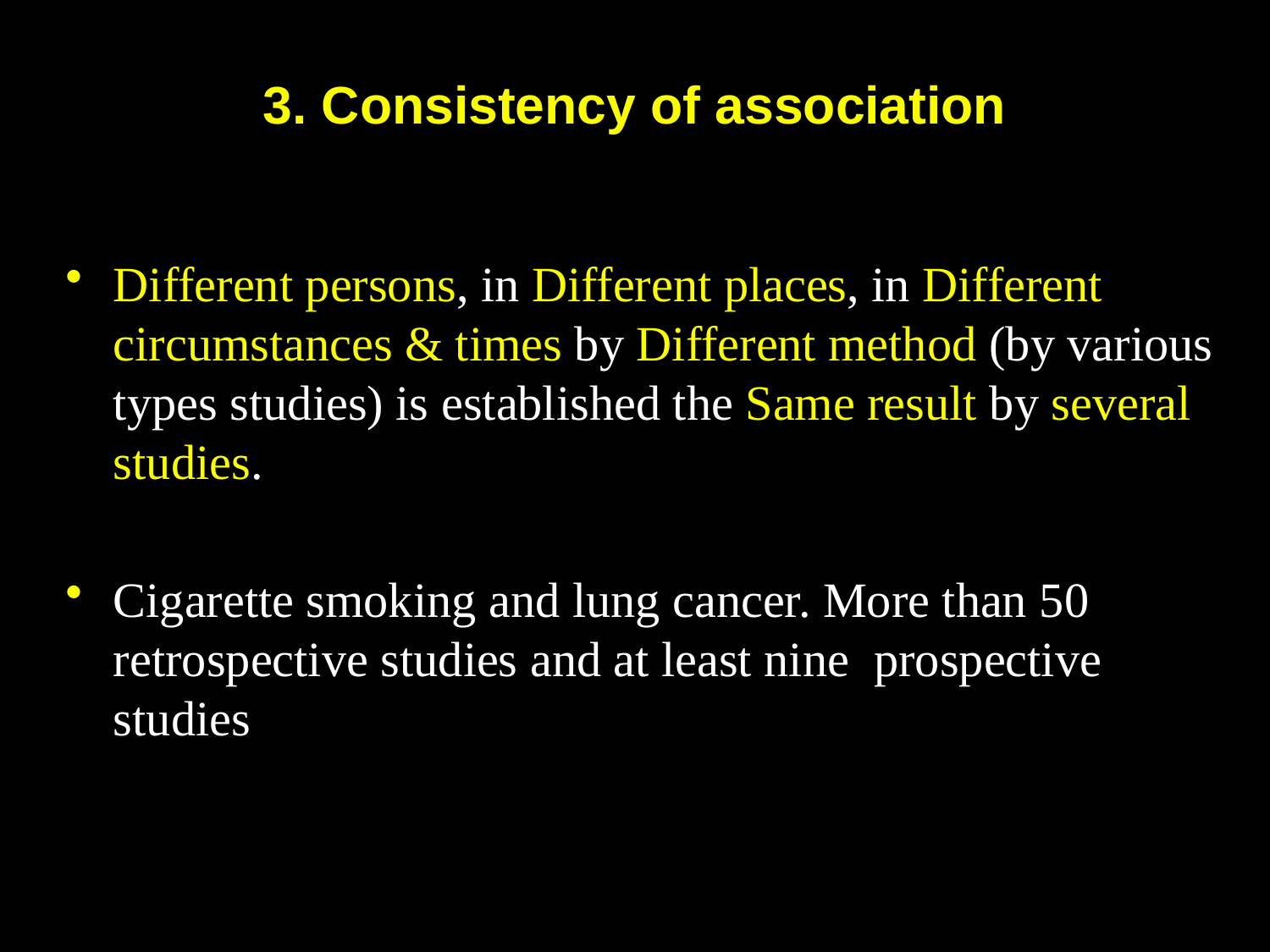

# 3. Consistency of association
Different persons, in Different places, in Different circumstances & times by Different method (by various types studies) is established the Same result by several studies.

Cigarette smoking and lung cancer. More than 50  retrospective studies and at least nine  prospective studies